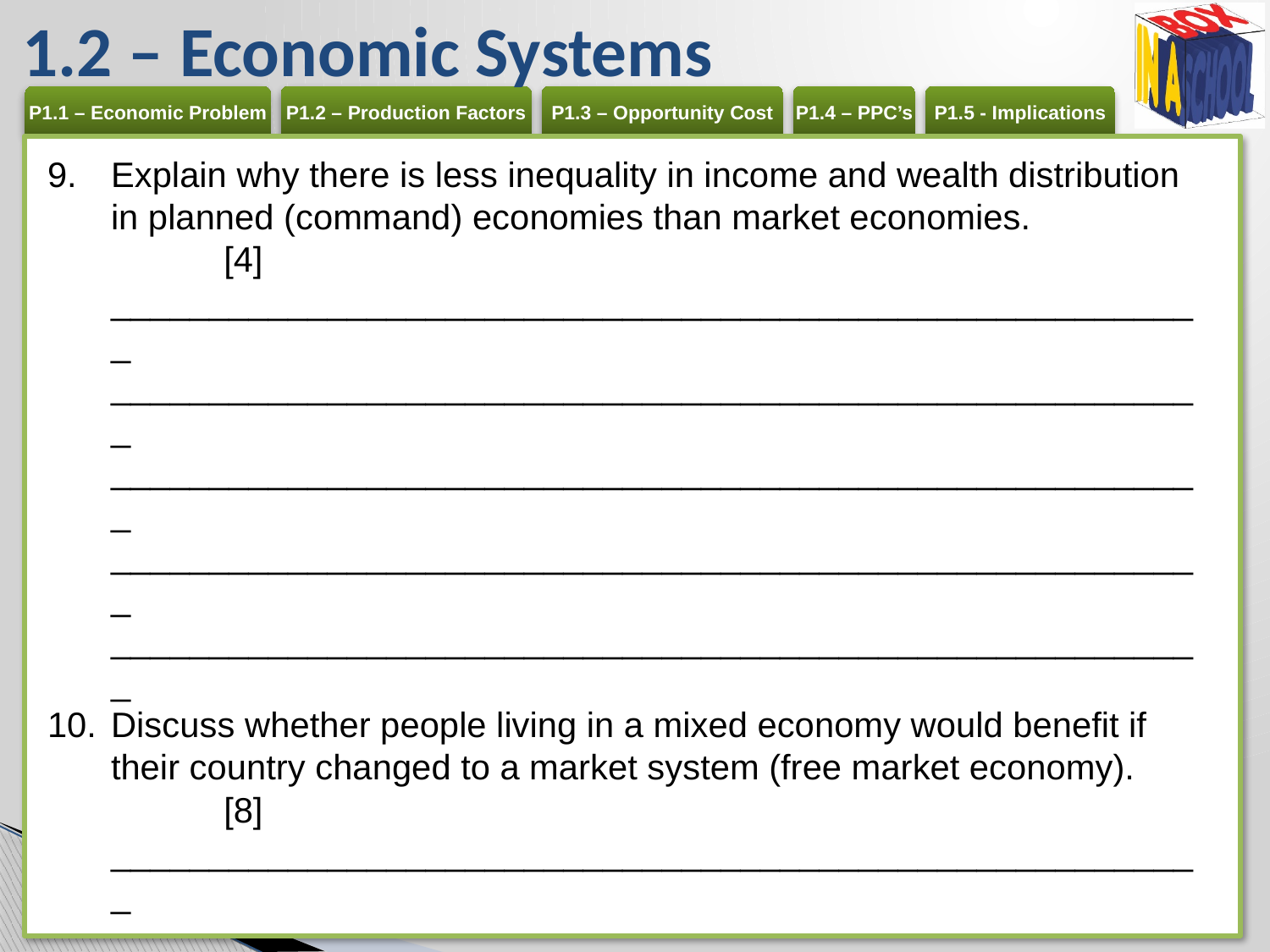

# 1.2 – Economic Systems
Explain why there is less inequality in income and wealth distribution in planned (command) economies than market economies. 	[4]
________________________________________________________ ________________________________________________________ ________________________________________________________ ________________________________________________________ ________________________________________________________
Discuss whether people living in a mixed economy would benefit if their country changed to a market system (free market economy). 	[8]
________________________________________________________ ________________________________________________________ ________________________________________________________ ________________________________________________________ ________________________________________________________ ________________________________________________________ ________________________________________________________ ________________________________________________________ ________________________________________________________